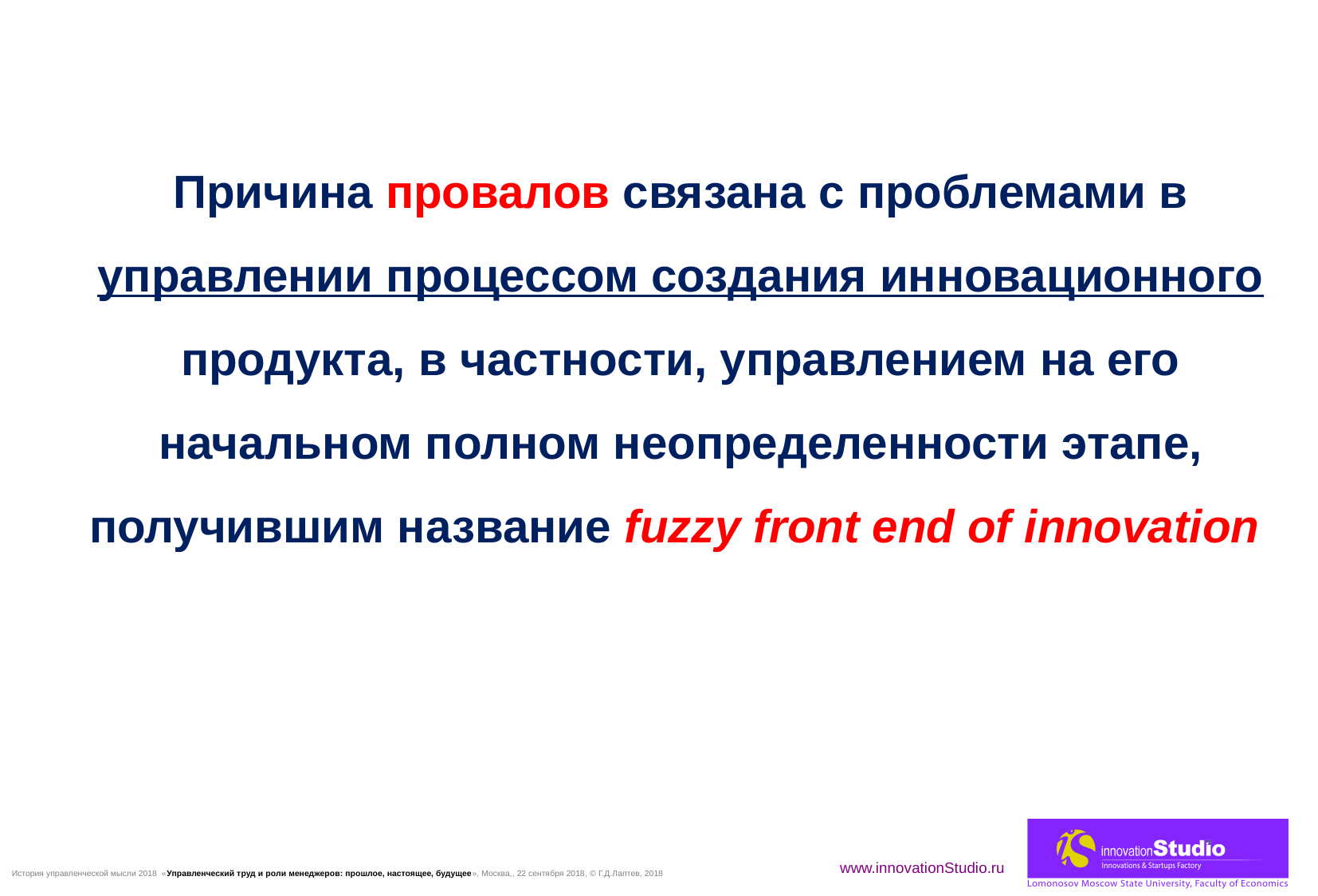

Причина провалов связана с проблемами в управлении процессом создания инновационного продукта, в частности, управлением на его начальном полном неопределенности этапе, получившим название fuzzy front end of innovation